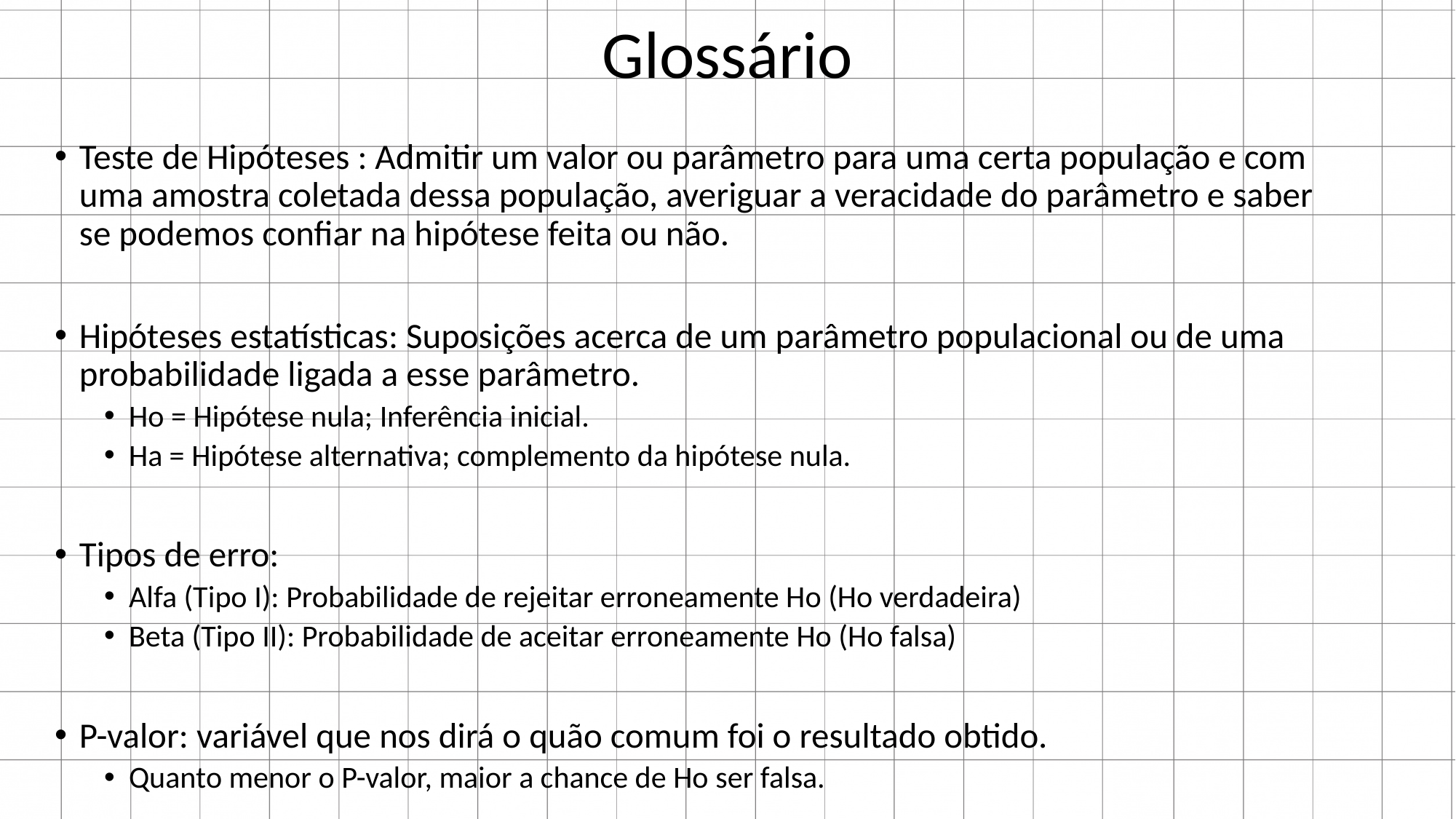

# Glossário
Teste de Hipóteses : Admitir um valor ou parâmetro para uma certa população e com uma amostra coletada dessa população, averiguar a veracidade do parâmetro e saber se podemos confiar na hipótese feita ou não.

Hipóteses estatísticas: Suposições acerca de um parâmetro populacional ou de uma probabilidade ligada a esse parâmetro.
Ho = Hipótese nula; Inferência inicial.
Ha = Hipótese alternativa; complemento da hipótese nula.

Tipos de erro:
Alfa (Tipo I): Probabilidade de rejeitar erroneamente Ho (Ho verdadeira)
Beta (Tipo II): Probabilidade de aceitar erroneamente Ho (Ho falsa)

P-valor: variável que nos dirá o quão comum foi o resultado obtido.
Quanto menor o P-valor, maior a chance de Ho ser falsa.